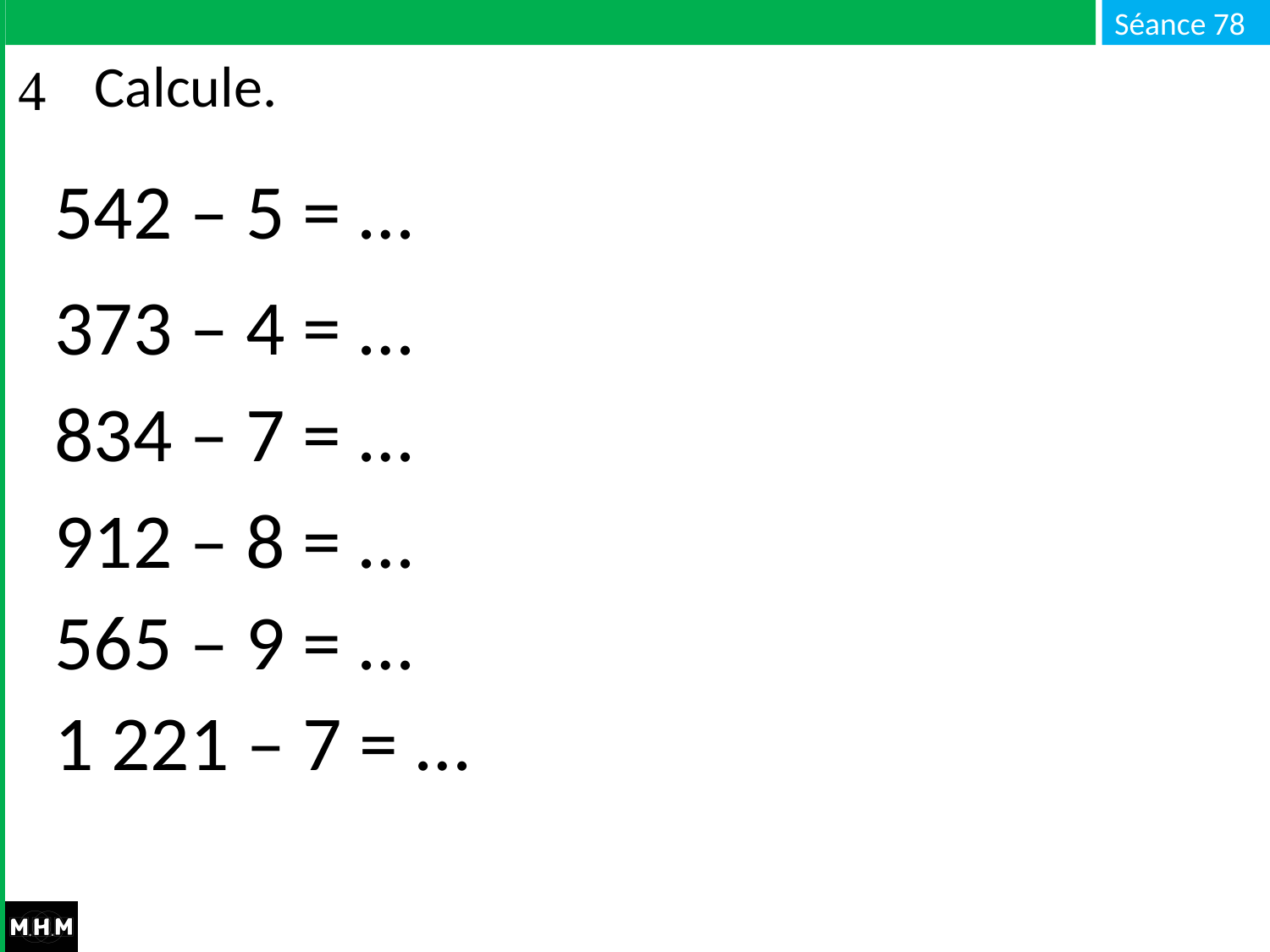

# Calcule.
542 – 5 = …
373 – 4 = …
834 – 7 = …
912 – 8 = …
565 – 9 = …
1 221 – 7 = …